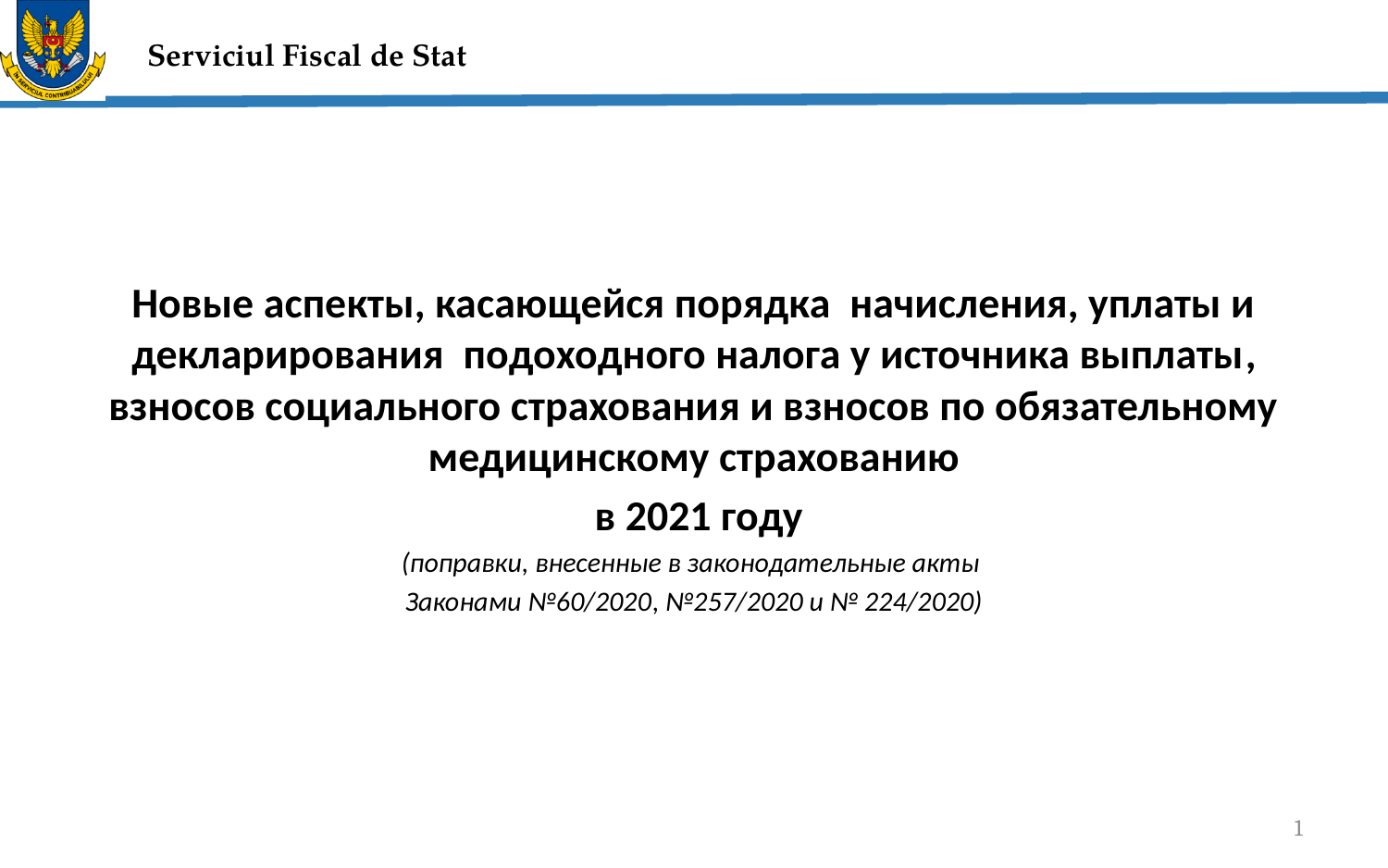

Новые аспекты, касающейся порядка  начисления, уплаты и декларирования  подоходного налога у источника выплаты, взносов социального страхования и взносов по обязательному медицинскому страхованию
 в 2021 году
(поправки, внесенные в законодательные акты
Законами №60/2020, №257/2020 и № 224/2020)

1